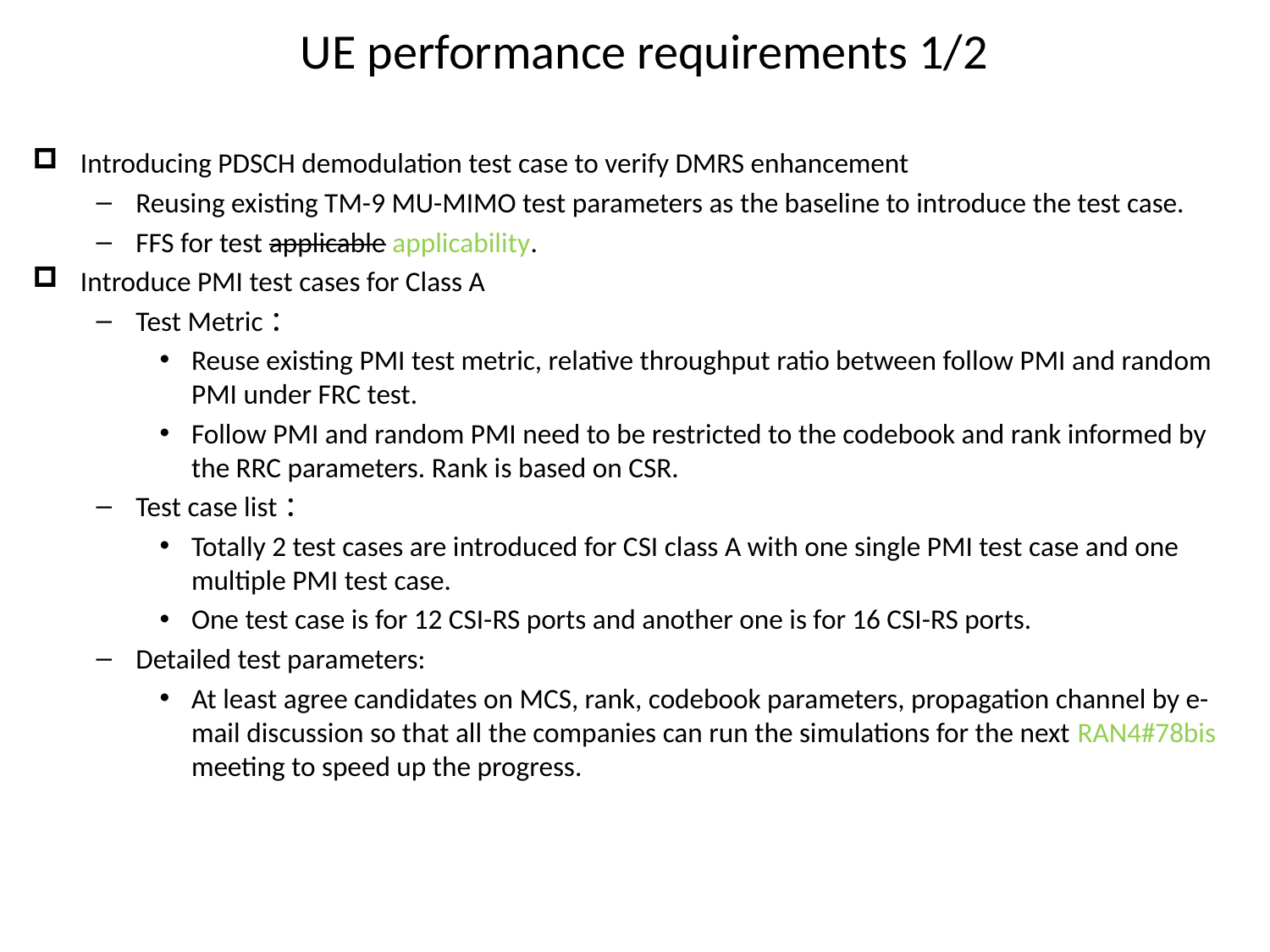

UE performance requirements 1/2
Introducing PDSCH demodulation test case to verify DMRS enhancement
Reusing existing TM-9 MU-MIMO test parameters as the baseline to introduce the test case.
FFS for test applicable applicability.
Introduce PMI test cases for Class A
Test Metric：
Reuse existing PMI test metric, relative throughput ratio between follow PMI and random PMI under FRC test.
Follow PMI and random PMI need to be restricted to the codebook and rank informed by the RRC parameters. Rank is based on CSR.
Test case list：
Totally 2 test cases are introduced for CSI class A with one single PMI test case and one multiple PMI test case.
One test case is for 12 CSI-RS ports and another one is for 16 CSI-RS ports.
Detailed test parameters:
At least agree candidates on MCS, rank, codebook parameters, propagation channel by e-mail discussion so that all the companies can run the simulations for the next RAN4#78bis meeting to speed up the progress.